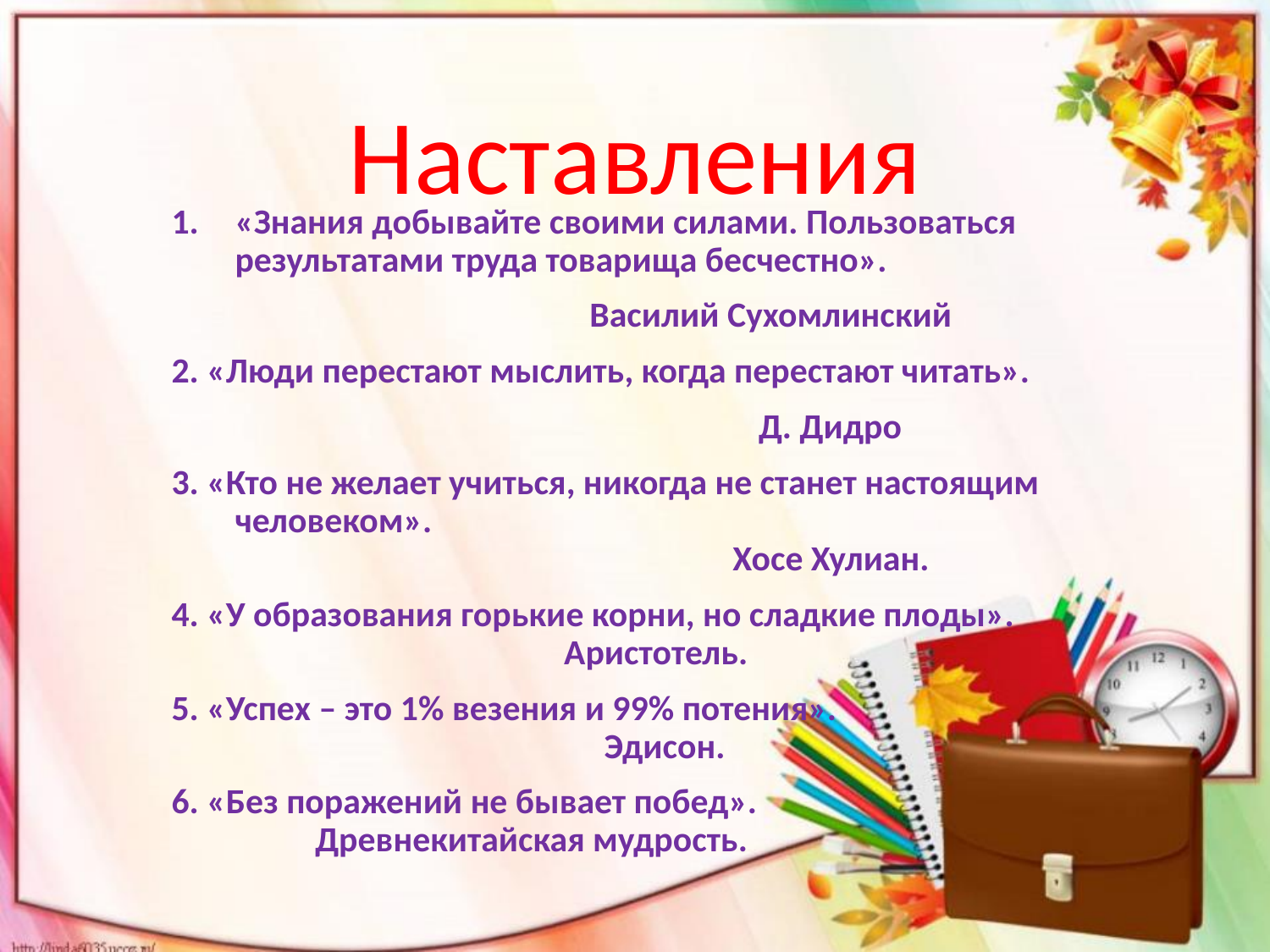

# Наставления
«Знания добывайте своими силами. Пользоваться результатами труда товарища бесчестно».
                                                    Василий Сухомлинский
2. «Люди перестают мыслить, когда перестают читать».
                                                                         Д. Дидро
3. «Кто не желает учиться, никогда не станет настоящим человеком».
                                                              Хосе Хулиан.
4. «У образования горькие корни, но сладкие плоды».
                                         Аристотель.
5. «Успех – это 1% везения и 99% потения».
                                              Эдисон.
6. «Без поражений не бывает побед».
          Древнекитайская мудрость.